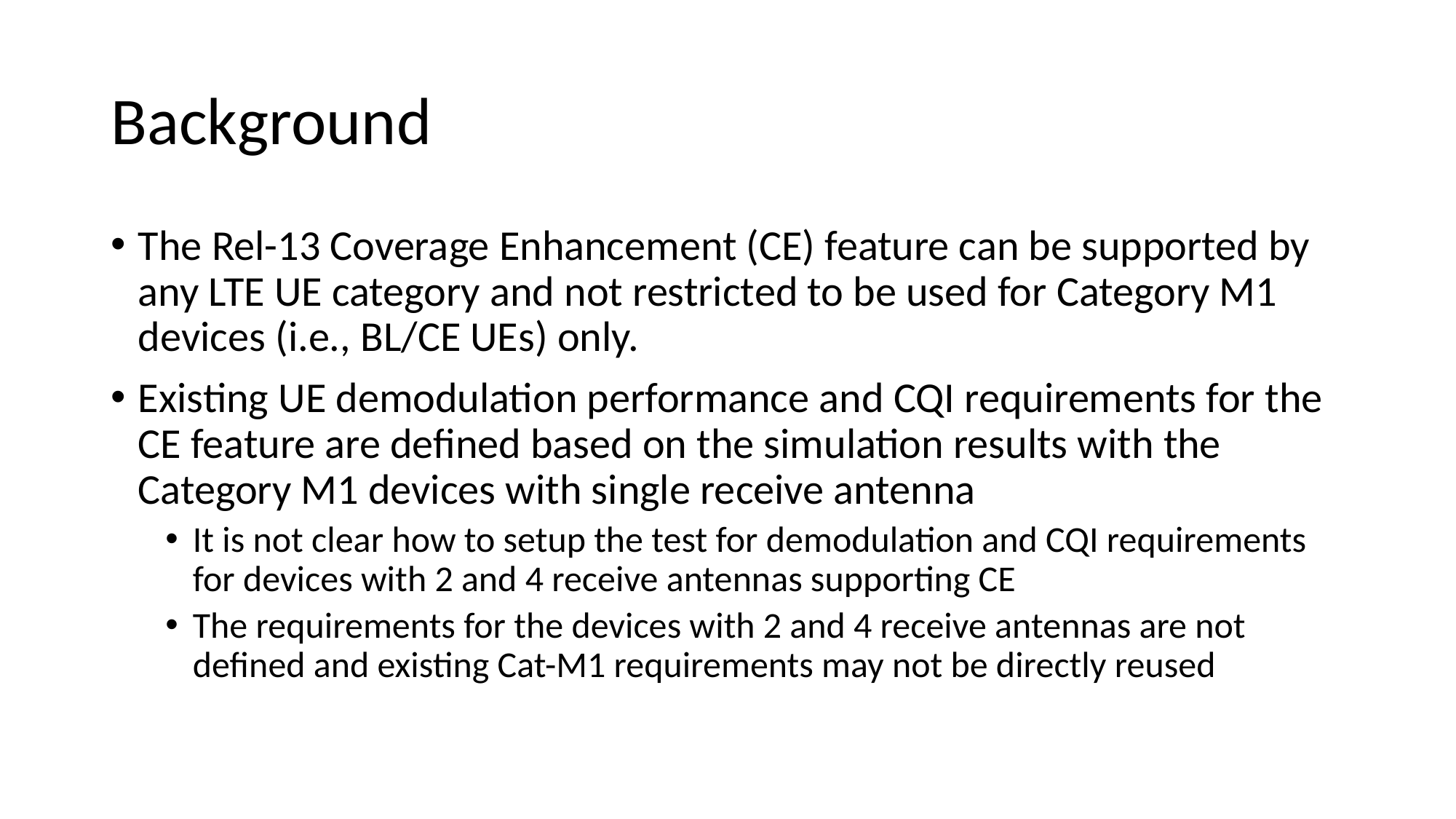

# Background
The Rel-13 Coverage Enhancement (CE) feature can be supported by any LTE UE category and not restricted to be used for Category M1 devices (i.e., BL/CE UEs) only.
Existing UE demodulation performance and CQI requirements for the CE feature are defined based on the simulation results with the Category M1 devices with single receive antenna
It is not clear how to setup the test for demodulation and CQI requirements for devices with 2 and 4 receive antennas supporting CE
The requirements for the devices with 2 and 4 receive antennas are not defined and existing Cat-M1 requirements may not be directly reused